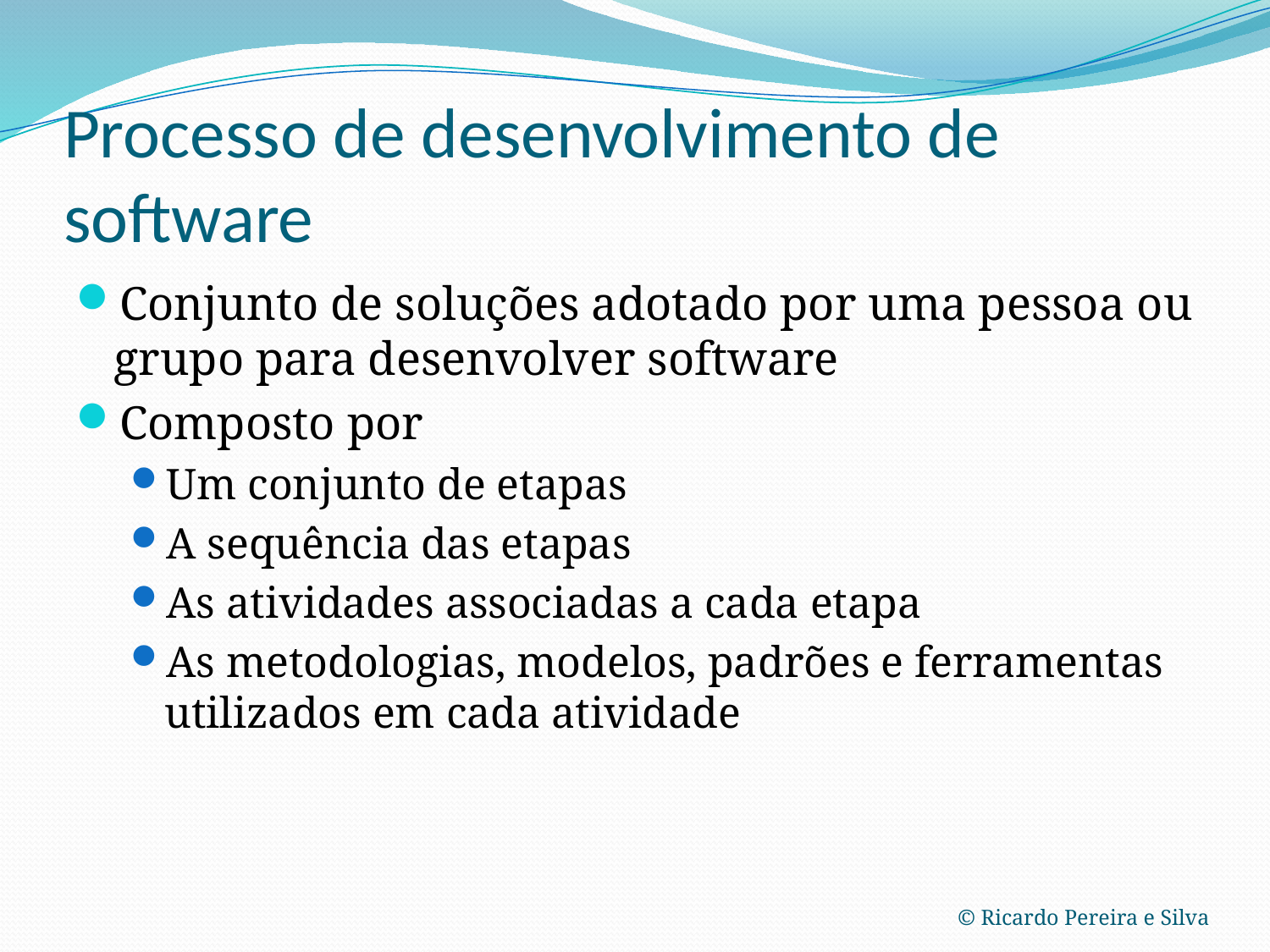

# Processo de desenvolvimento de software
Conjunto de soluções adotado por uma pessoa ou grupo para desenvolver software
Composto por
Um conjunto de etapas
A sequência das etapas
As atividades associadas a cada etapa
As metodologias, modelos, padrões e ferramentas utilizados em cada atividade
© Ricardo Pereira e Silva